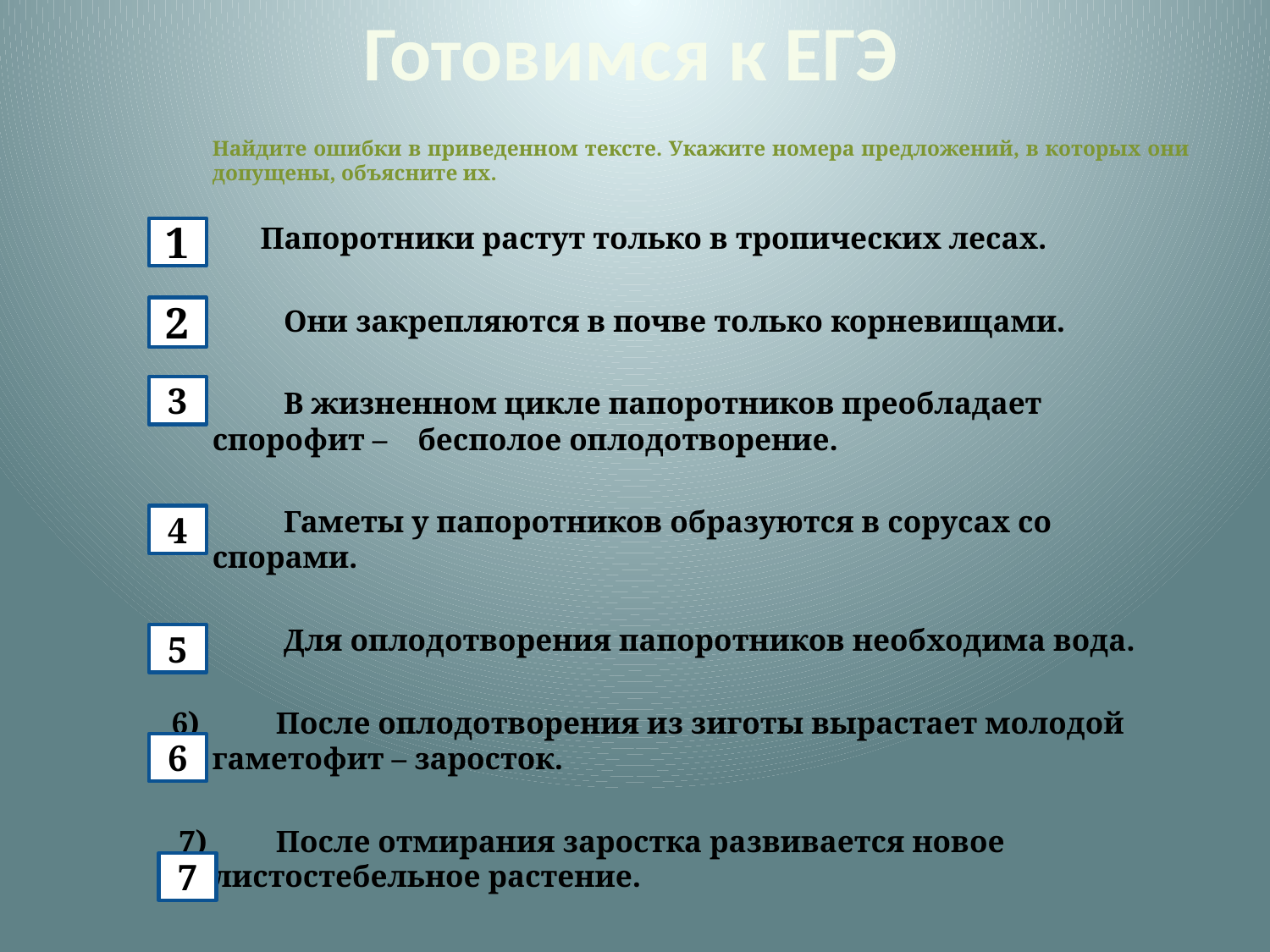

# Готовимся к ЕГЭ
	Найдите ошибки в приведенном тексте. Укажите номера предложений, в которых они допущены, объясните их.

Папоротники растут только в тропических лесах.

2)           Они закрепляются в почве только корневищами.

3)           В жизненном цикле папоротников преобладает спорофит –    бесполое оплодотворение.

4)           Гаметы у папоротников образуются в сорусах со спорами.

5)           Для оплодотворения папоротников необходима вода.

6)          После оплодотворения из зиготы вырастает молодой гаметофит – заросток.

 7)         После отмирания заростка развивается новое листостебельное растение.
1
2
3
4
5
6
7